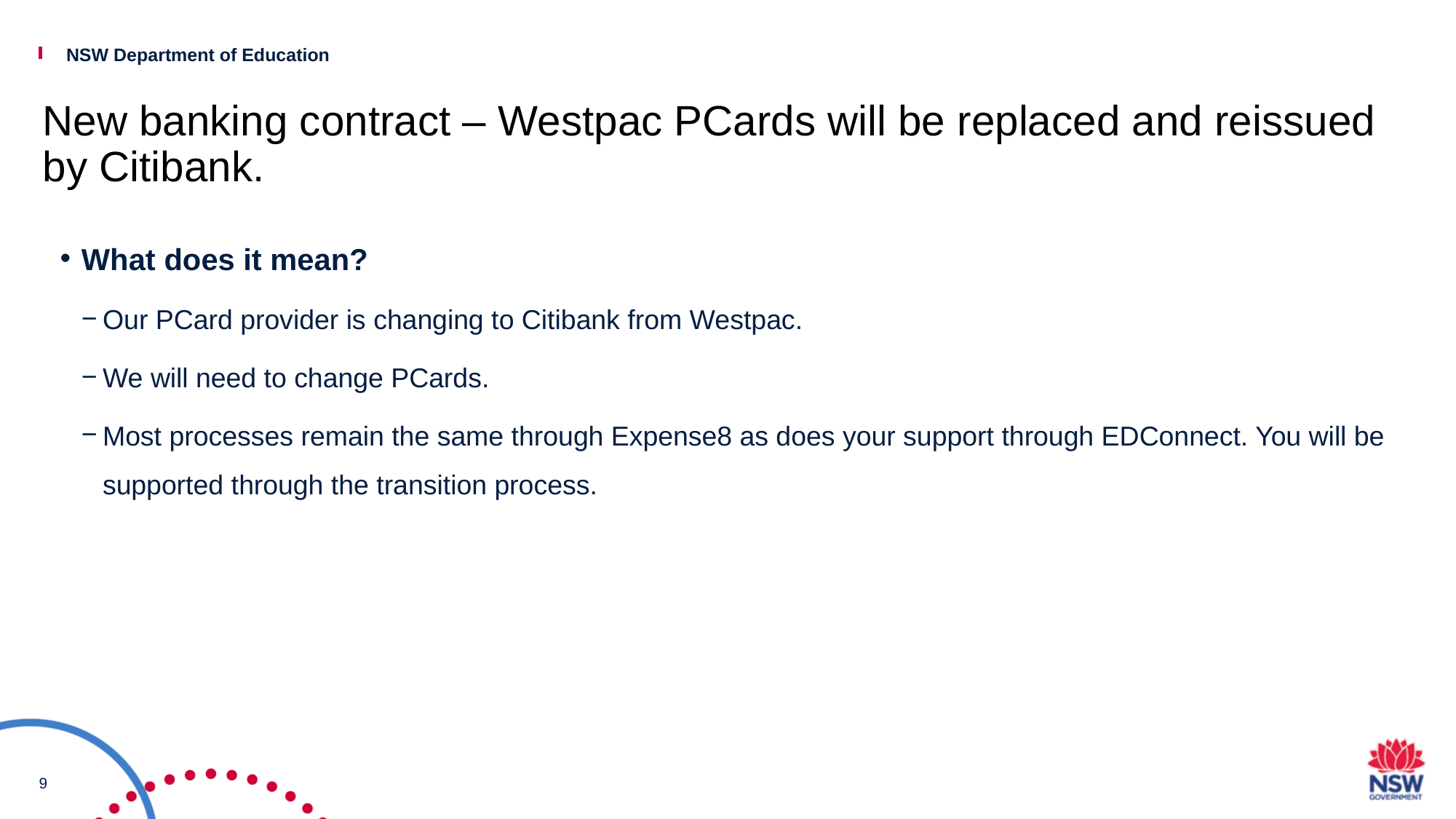

# New banking contract – Westpac PCards will be replaced and reissued by Citibank.
What does it mean?
Our PCard provider is changing to Citibank from Westpac.
We will need to change PCards.
Most processes remain the same through Expense8 as does your support through EDConnect. You will be supported through the transition process.
9